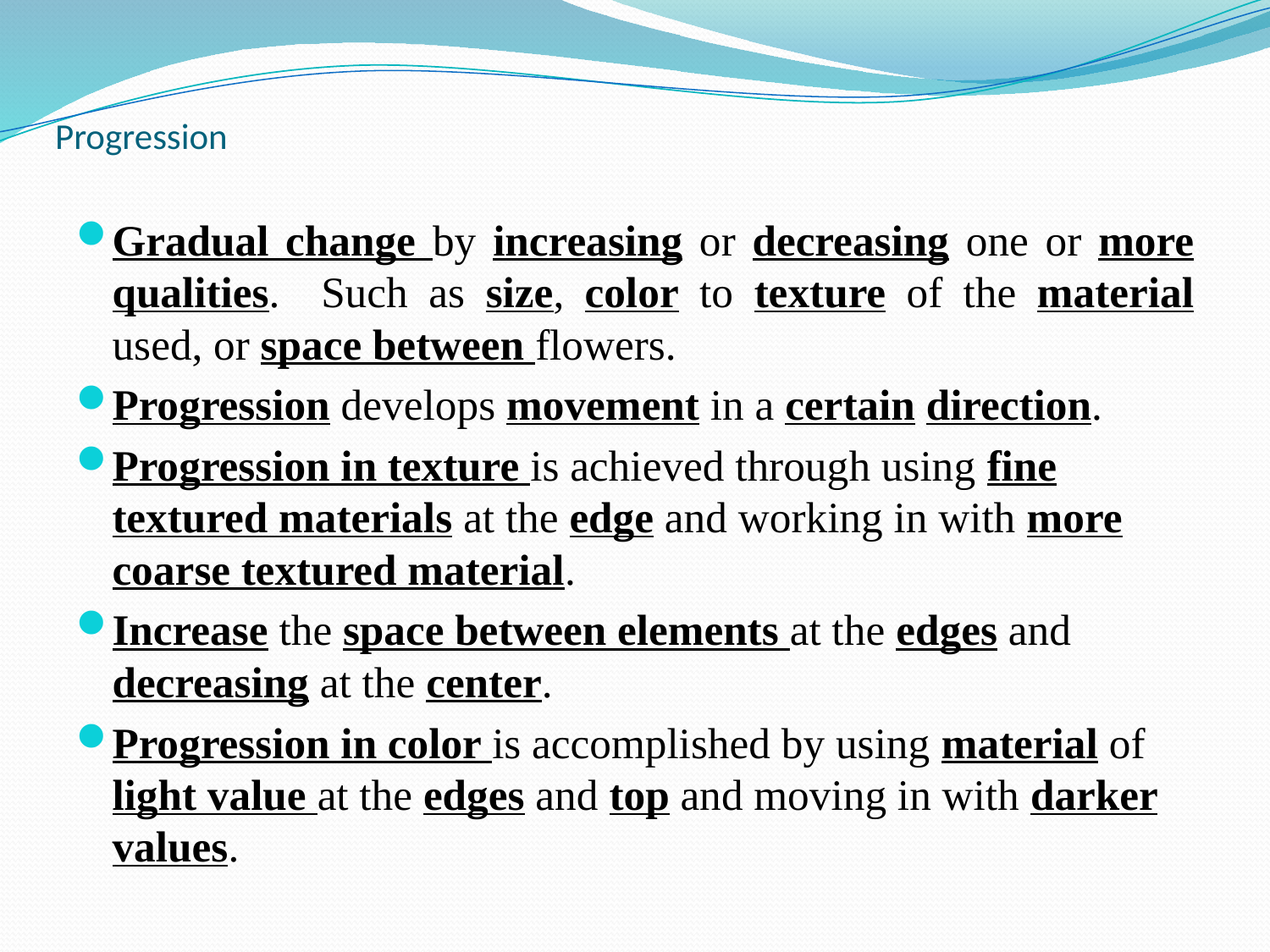

# Progression
Gradual change by increasing or decreasing one or more qualities.  Such as size, color to texture of the material used, or space between flowers.
Progression develops movement in a certain direction.
Progression in texture is achieved through using fine textured materials at the edge and working in with more coarse textured material.
Increase the space between elements at the edges and decreasing at the center.
Progression in color is accomplished by using material of light value at the edges and top and moving in with darker values.